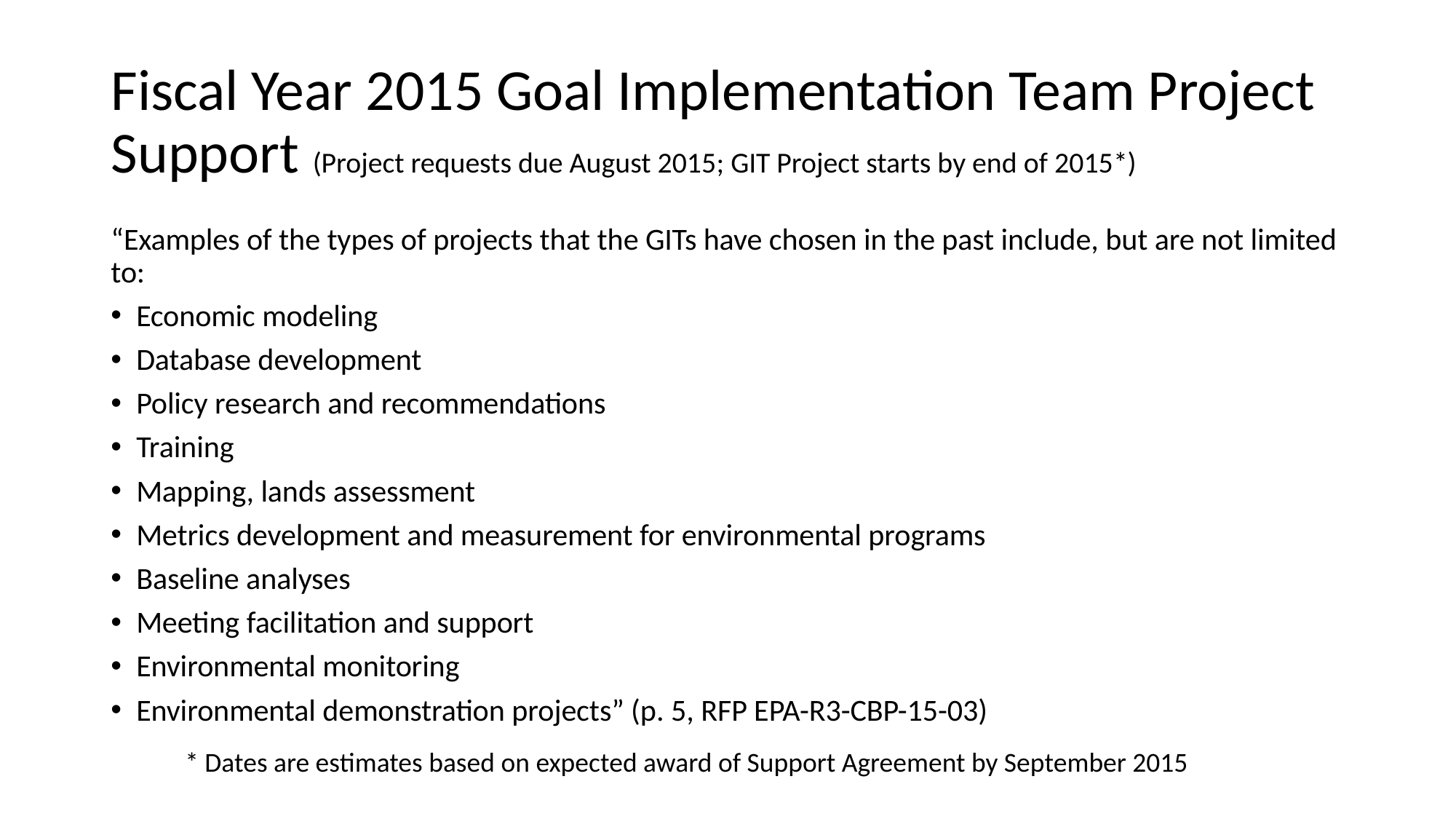

# Fiscal Year 2015 Goal Implementation Team Project Support (Project requests due August 2015; GIT Project starts by end of 2015*)
“Examples of the types of projects that the GITs have chosen in the past include, but are not limited to:
Economic modeling
Database development
Policy research and recommendations
Training
Mapping, lands assessment
Metrics development and measurement for environmental programs
Baseline analyses
Meeting facilitation and support
Environmental monitoring
Environmental demonstration projects” (p. 5, RFP EPA-R3-CBP-15-03)

* Dates are estimates based on expected award of Support Agreement by September 2015